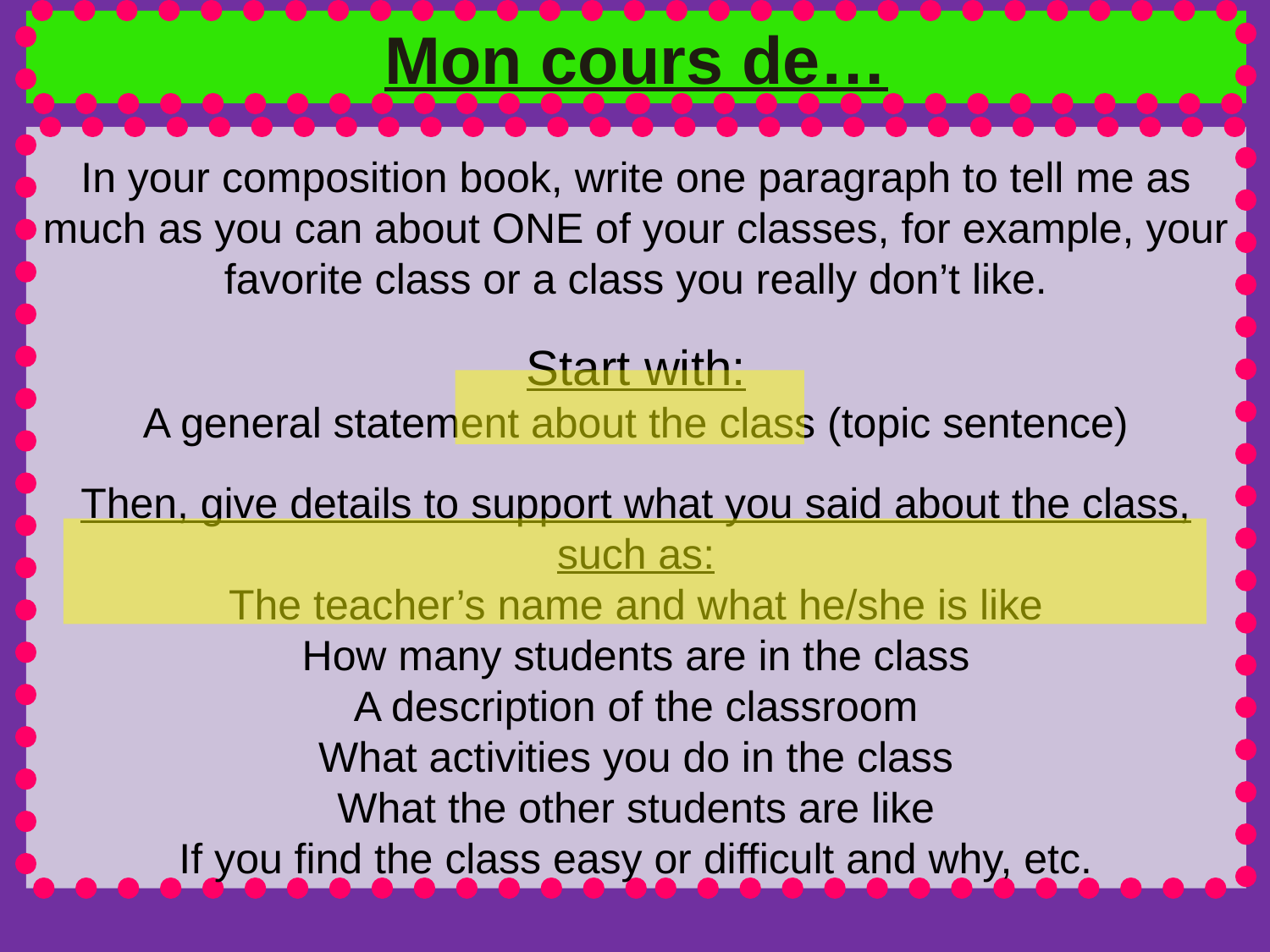

Mon cours de…

In your composition book, write one paragraph to tell me as much as you can about ONE of your classes, for example, your favorite class or a class you really don’t like.

Start with:
A general statement about the class (topic sentence)

Then, give details to support what you said about the class, such as:
The teacher’s name and what he/she is like
How many students are in the class
A description of the classroom
What activities you do in the class
What the other students are like
If you find the class easy or difficult and why, etc.